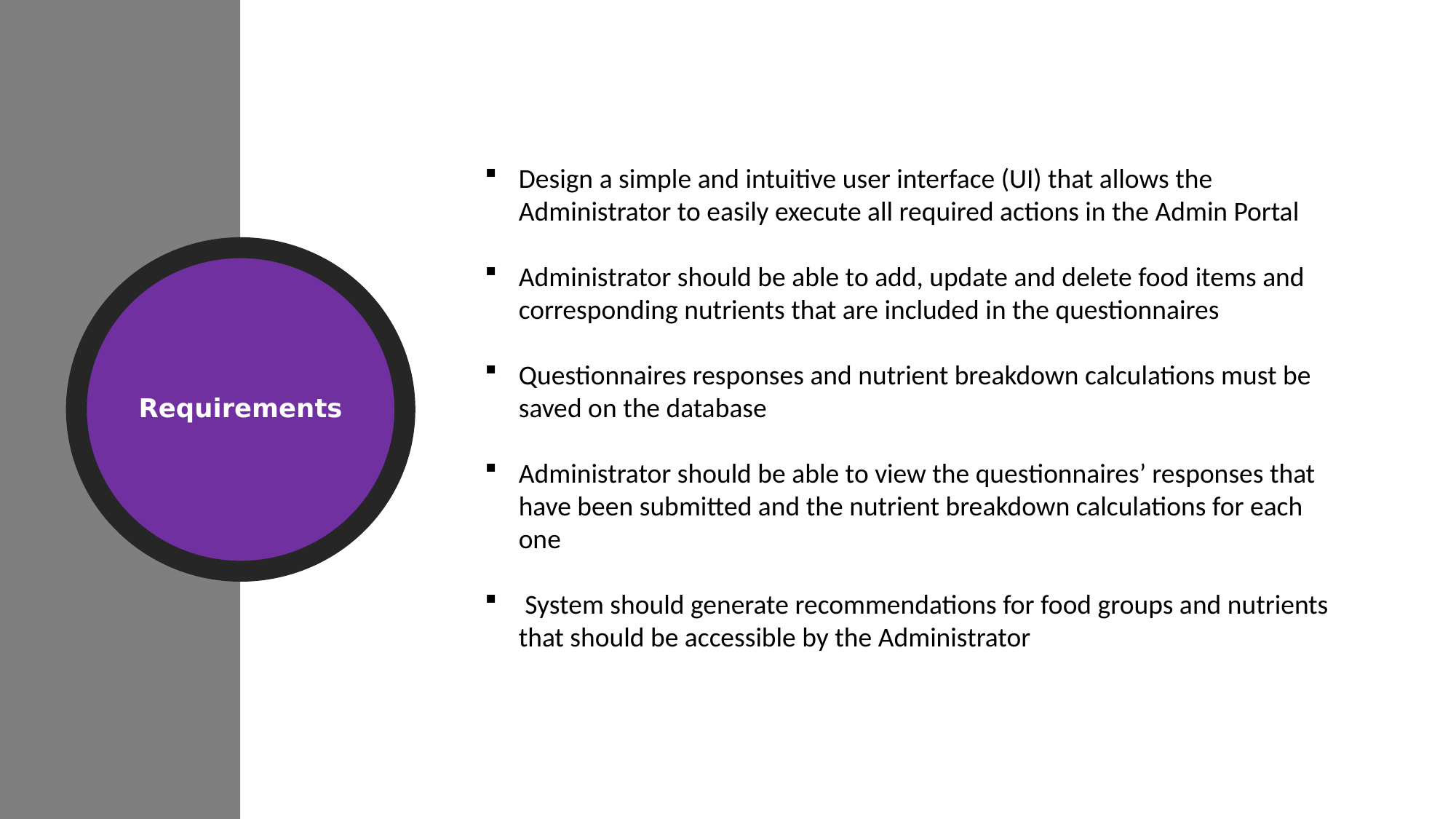

Design a simple and intuitive user interface (UI) that allows the Administrator to easily execute all required actions in the Admin Portal

Administrator should be able to add, update and delete food items and corresponding nutrients that are included in the questionnaires

Questionnaires responses and nutrient breakdown calculations must be saved on the database

Administrator should be able to view the questionnaires’ responses that have been submitted and the nutrient breakdown calculations for each one

 System should generate recommendations for food groups and nutrients that should be accessible by the Administrator

Requirements